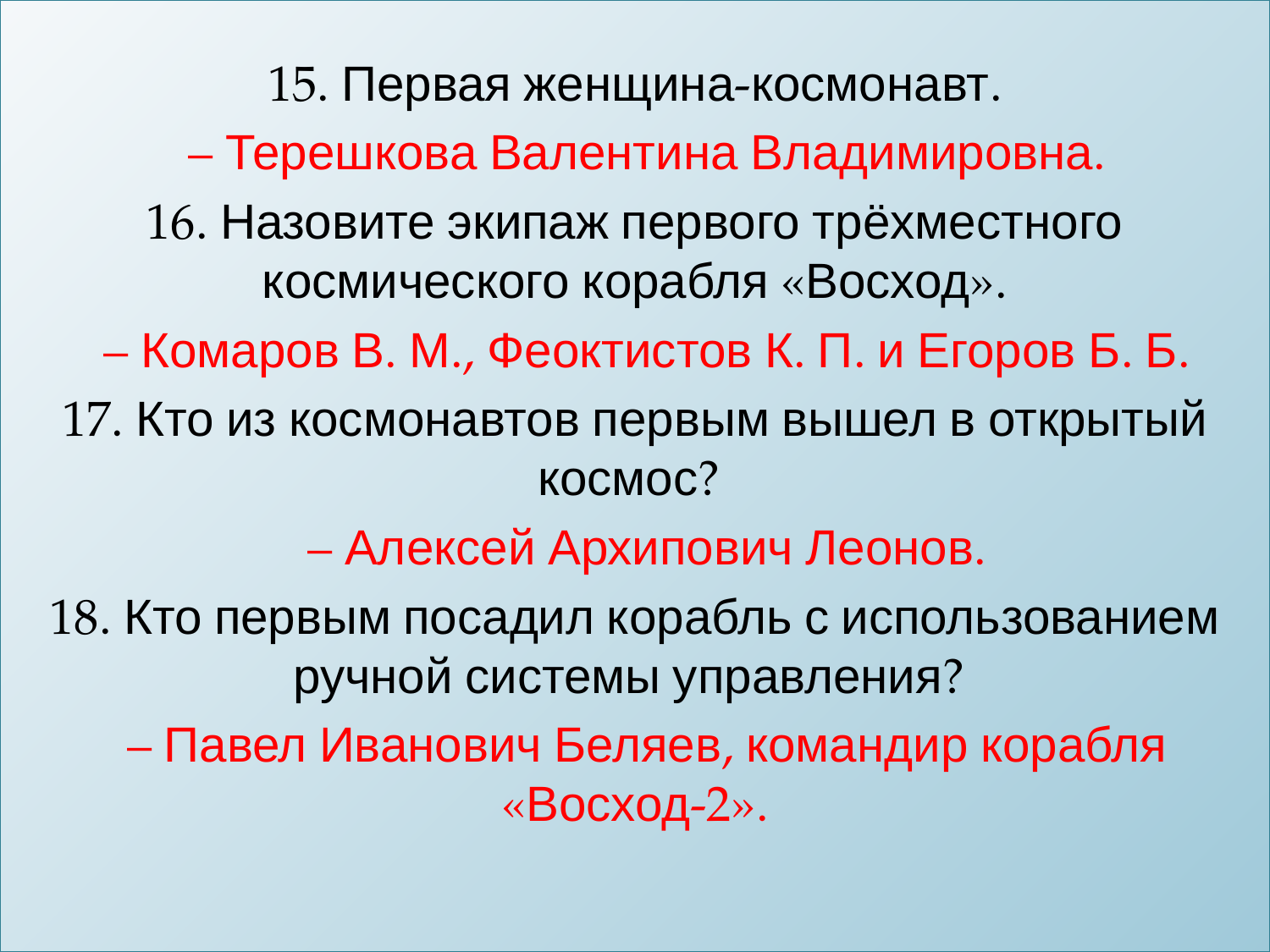

15. Первая женщина-космонавт.
  – Терешкова Валентина Владимировна.
16. Назовите экипаж первого трёхместного космического корабля «Восход».
  – Комаров В. М., Феоктистов К. П. и Егоров Б. Б.
17. Кто из космонавтов первым вышел в открытый космос?
  – Алексей Архипович Леонов.
18. Кто первым посадил корабль с использованием ручной системы управления?
  – Павел Иванович Беляев, командир корабля «Восход-2».